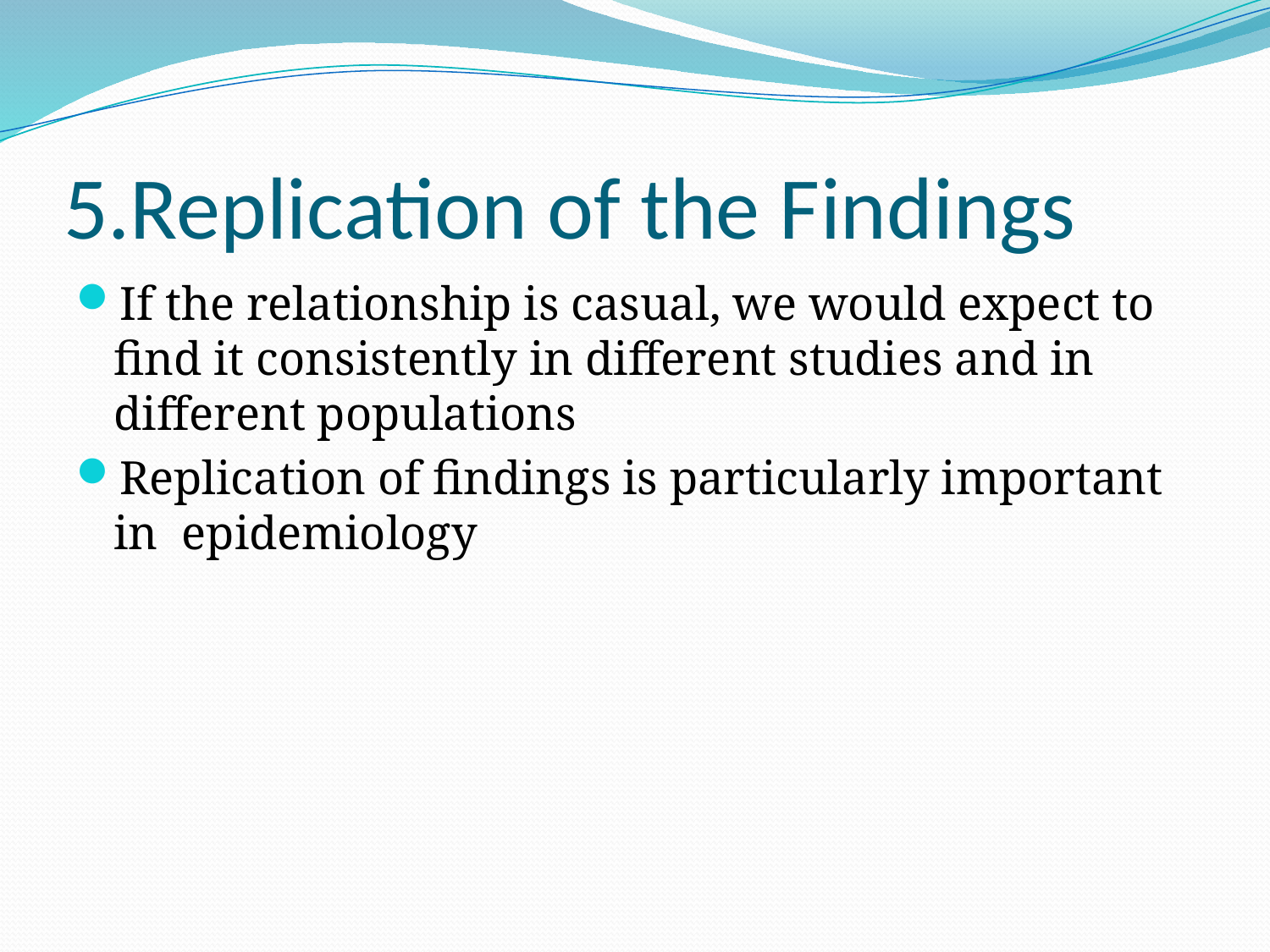

# 5.Replication of the Findings
If the relationship is casual, we would expect to find it consistently in different studies and in different populations
Replication of findings is particularly important in  epidemiology